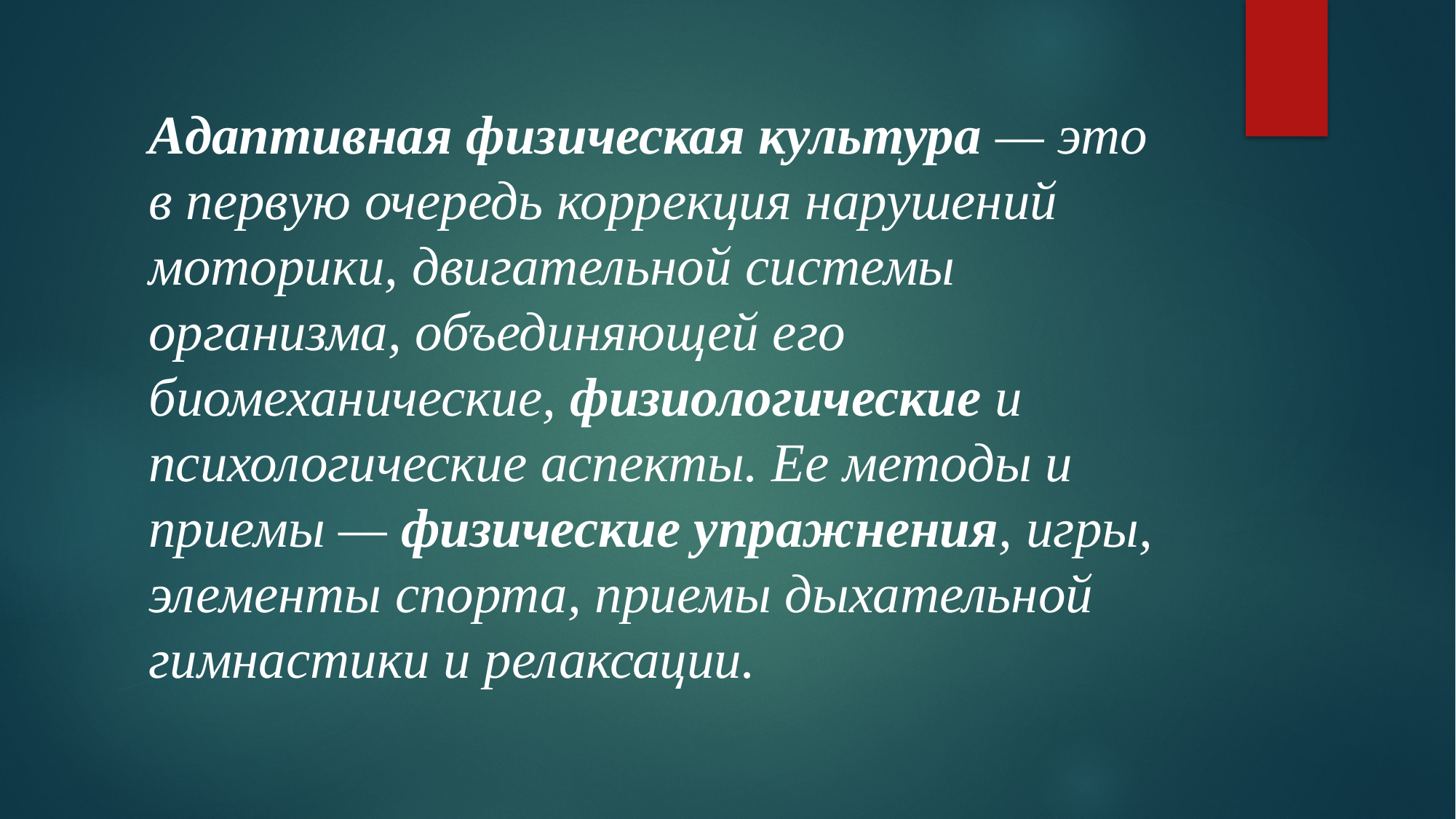

# Адаптивная физическая культура — это в первую очередь коррекция нарушений моторики, двигательной системы организма, объединяющей его биомеханические, физиологические и психологические аспекты. Ее методы и приемы — физические упражнения, игры, элементы спорта, приемы дыхательной гимнастики и релаксации.